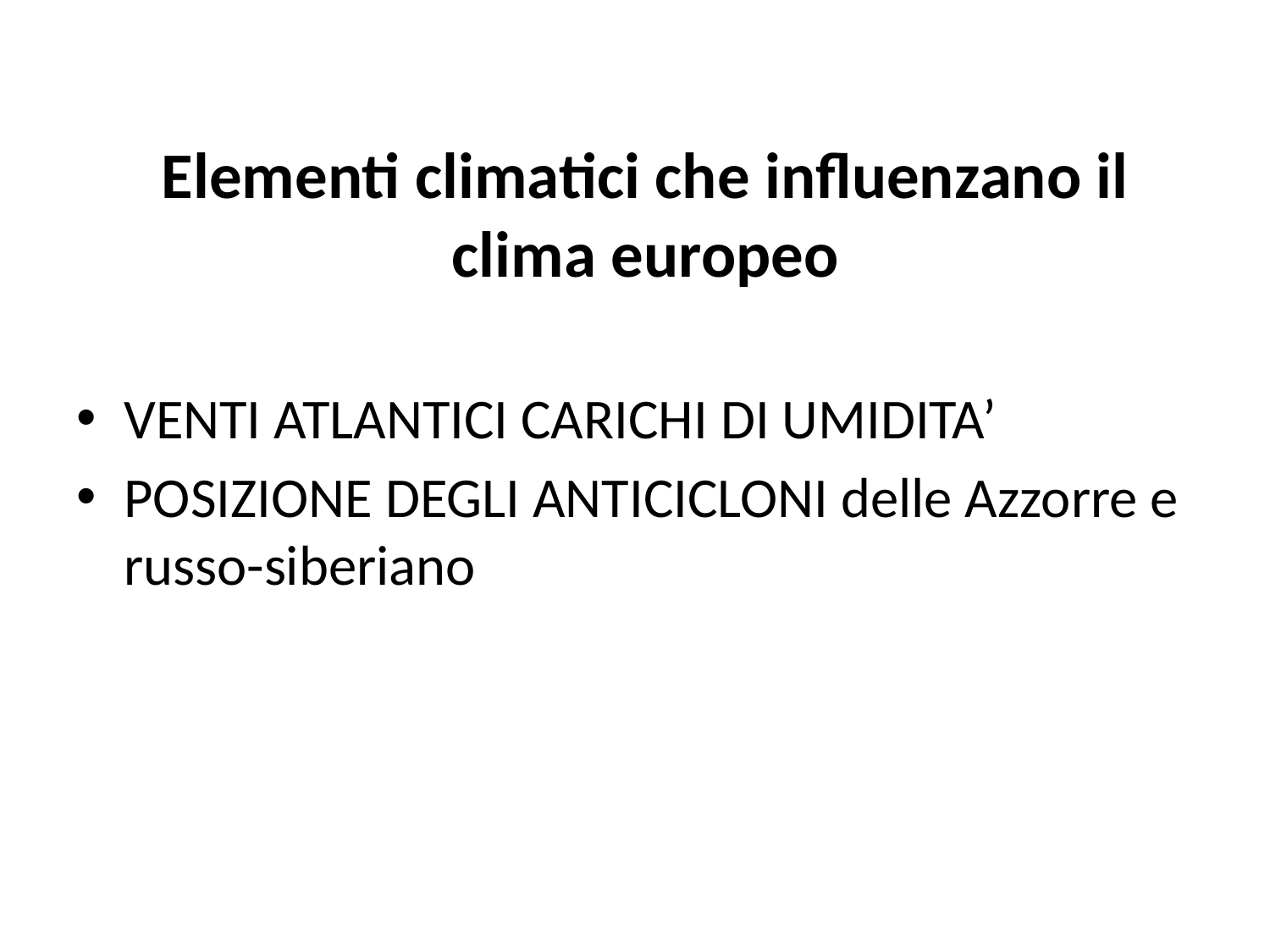

# Elementi climatici che influenzano il clima europeo
VENTI ATLANTICI CARICHI DI UMIDITA’
POSIZIONE DEGLI ANTICICLONI delle Azzorre e russo-siberiano